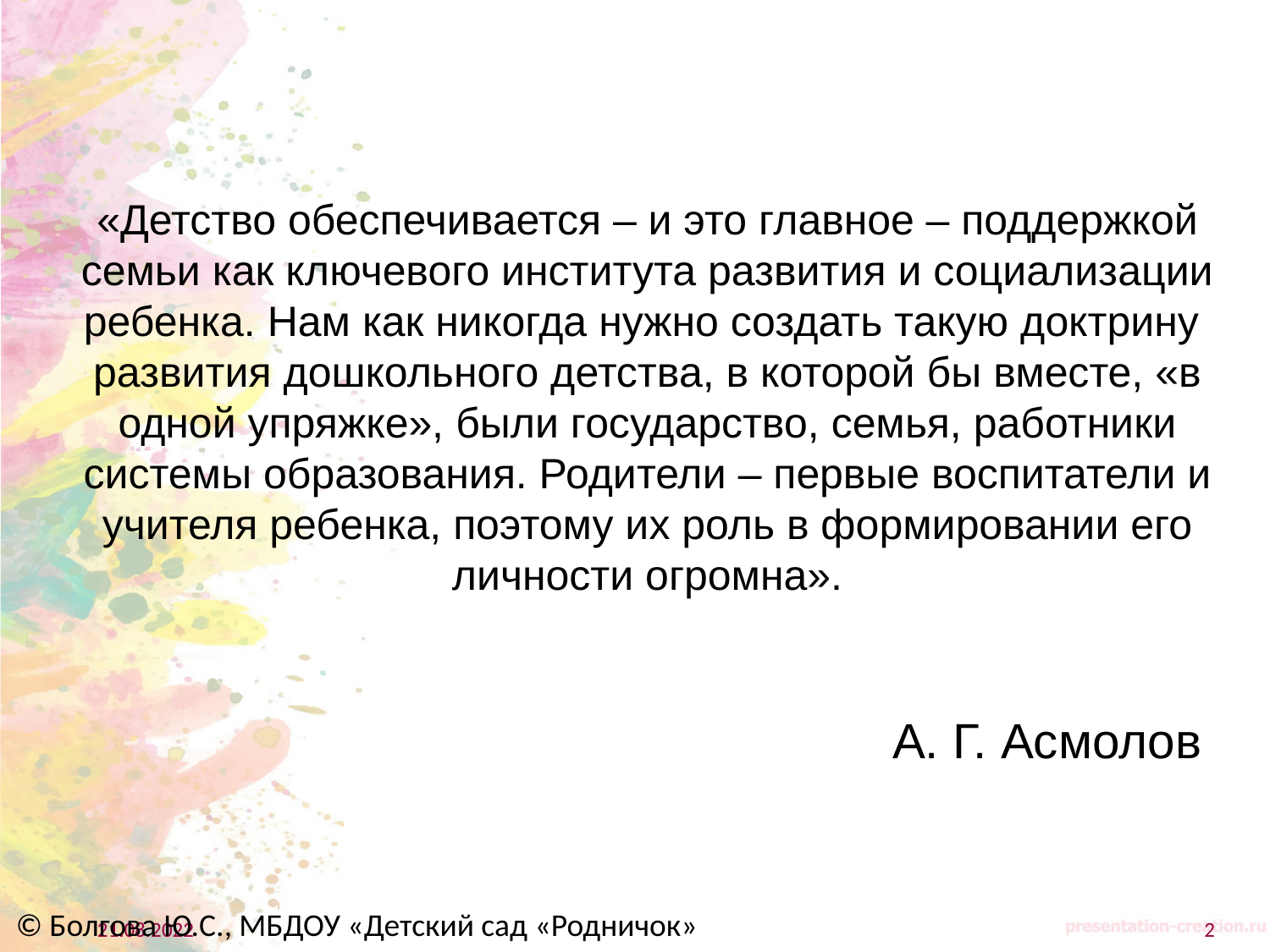

#
«Детство обеспечивается – и это главное – поддержкой семьи как ключевого института развития и социализации ребенка. Нам как никогда нужно создать такую доктрину  развития дошкольного детства, в которой бы вместе, «в одной упряжке», были государство, семья, работники системы образования. Родители – первые воспитатели и учителя ребенка, поэтому их роль в формировании его личности огромна».
А. Г. Асмолов
© Болгова Ю.С., МБДОУ «Детский сад «Родничок»